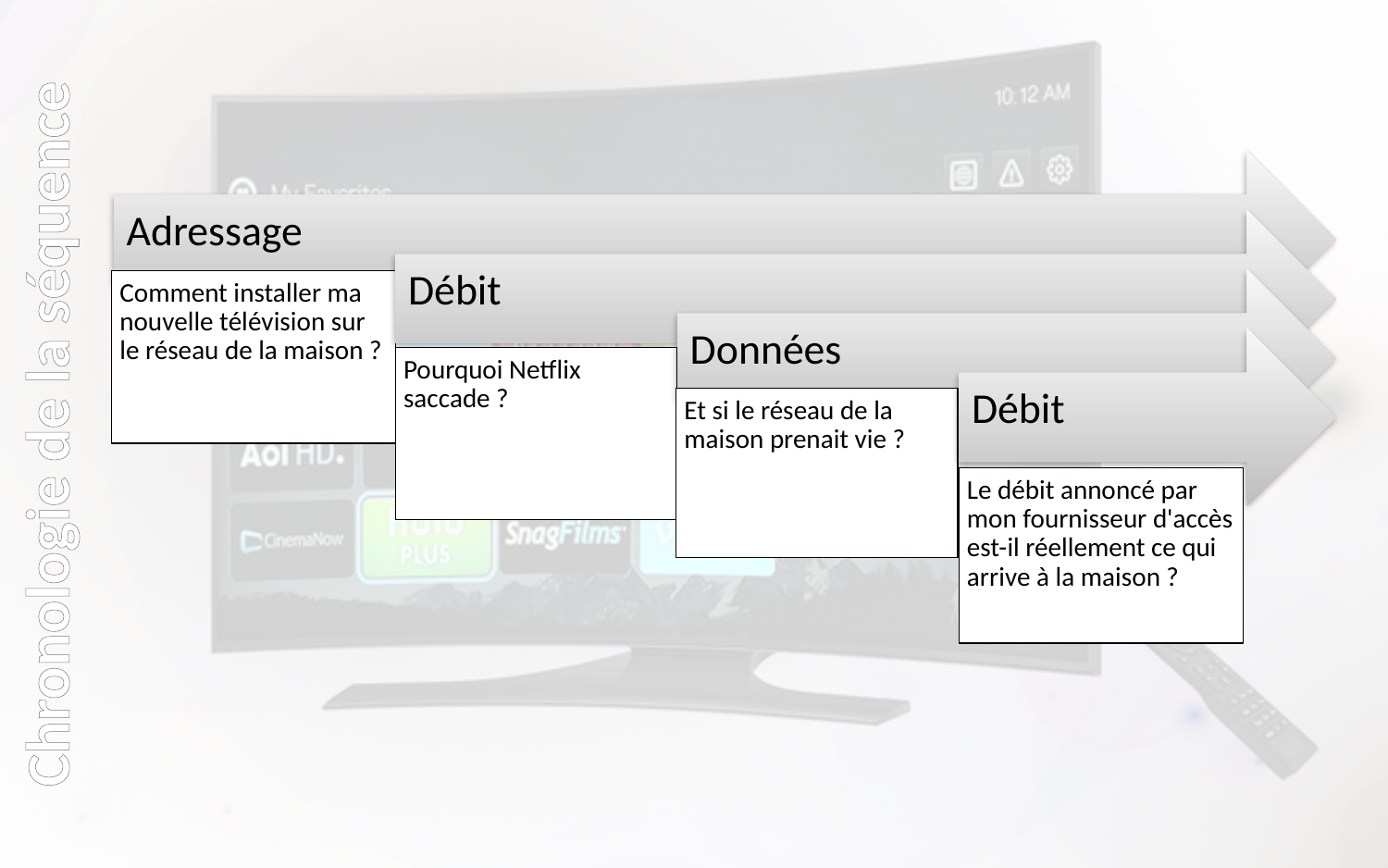

Adressage
Comment installer ma nouvelle télévision sur le réseau de la maison ?
Débit
Pourquoi Netflix saccade ?
Données
Et si le réseau de la maison prenait vie ?
Débit
Le débit annoncé par mon fournisseur d'accès est-il réellement ce qui arrive à la maison ?
Chronologie de la séquence